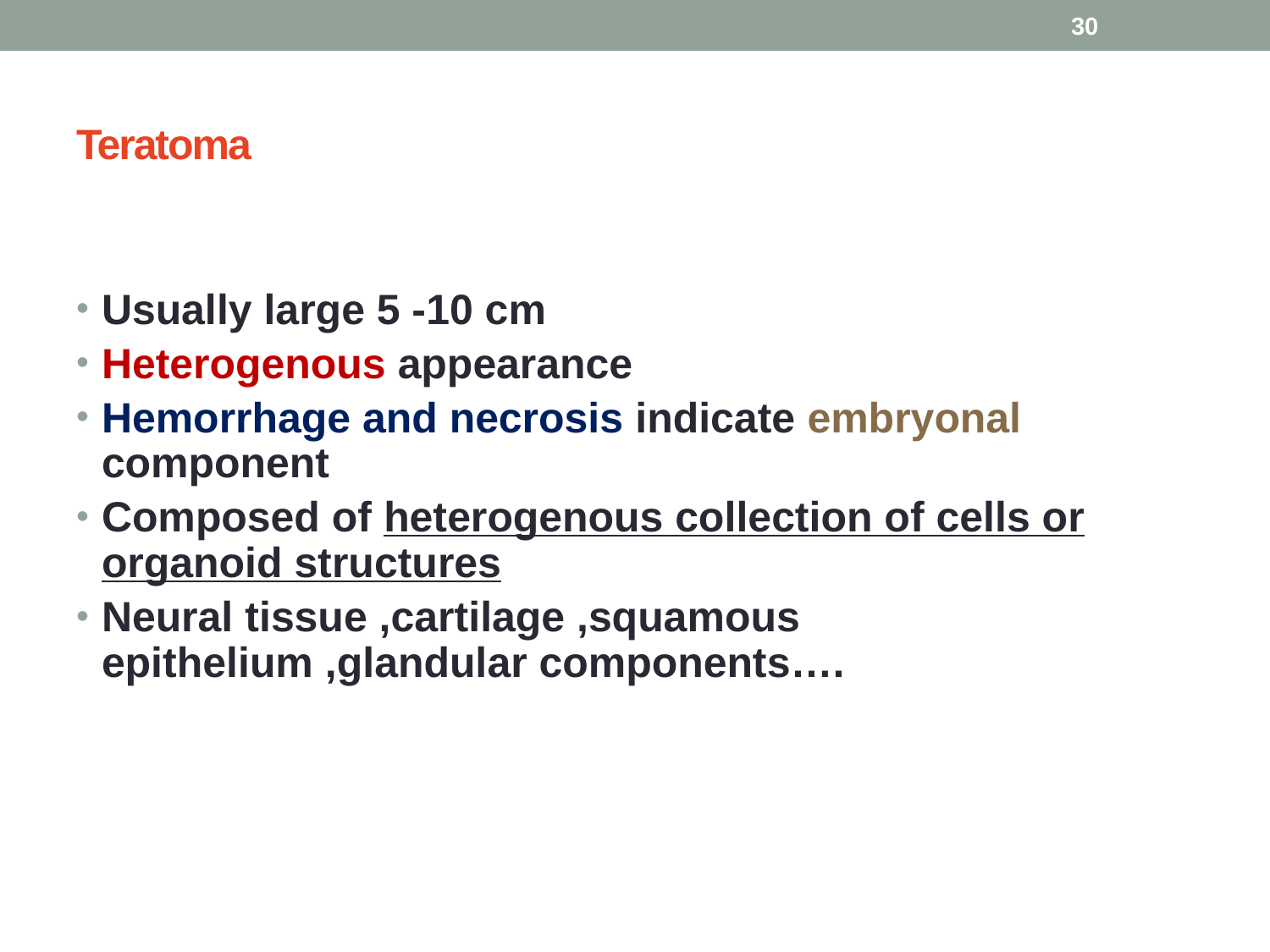

30
# Teratoma

Usually large 5 -10 cm
Heterogenous appearance
Hemorrhage and necrosis indicate embryonal component
Composed of heterogenous collection of cells or organoid structures
Neural tissue ,cartilage ,squamous epithelium ,glandular components….